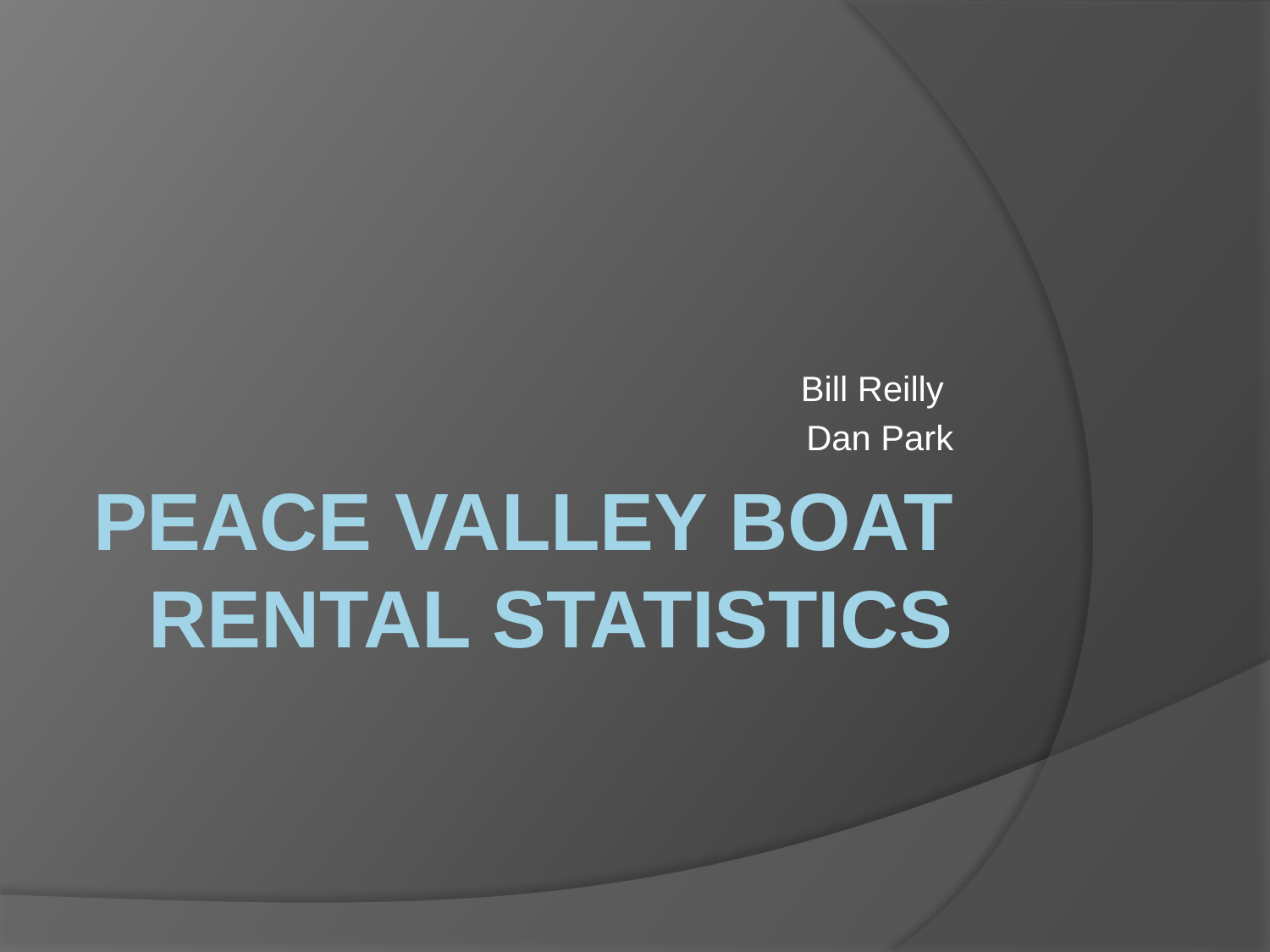

Bill Reilly
Dan Park
# Peace Valley Boat Rental Statistics